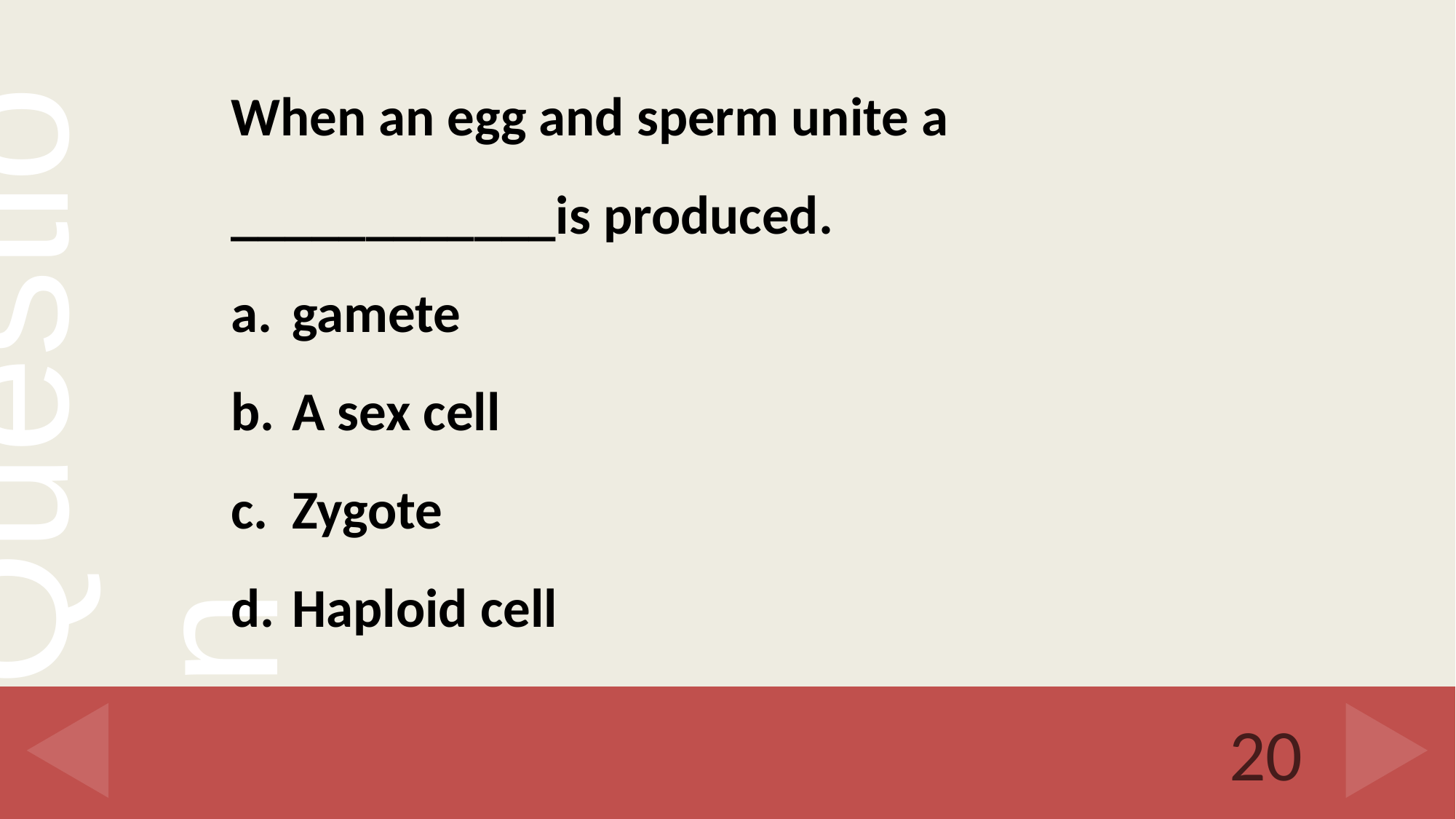

When an egg and sperm unite a ____________is produced.
gamete
A sex cell
Zygote
Haploid cell
20